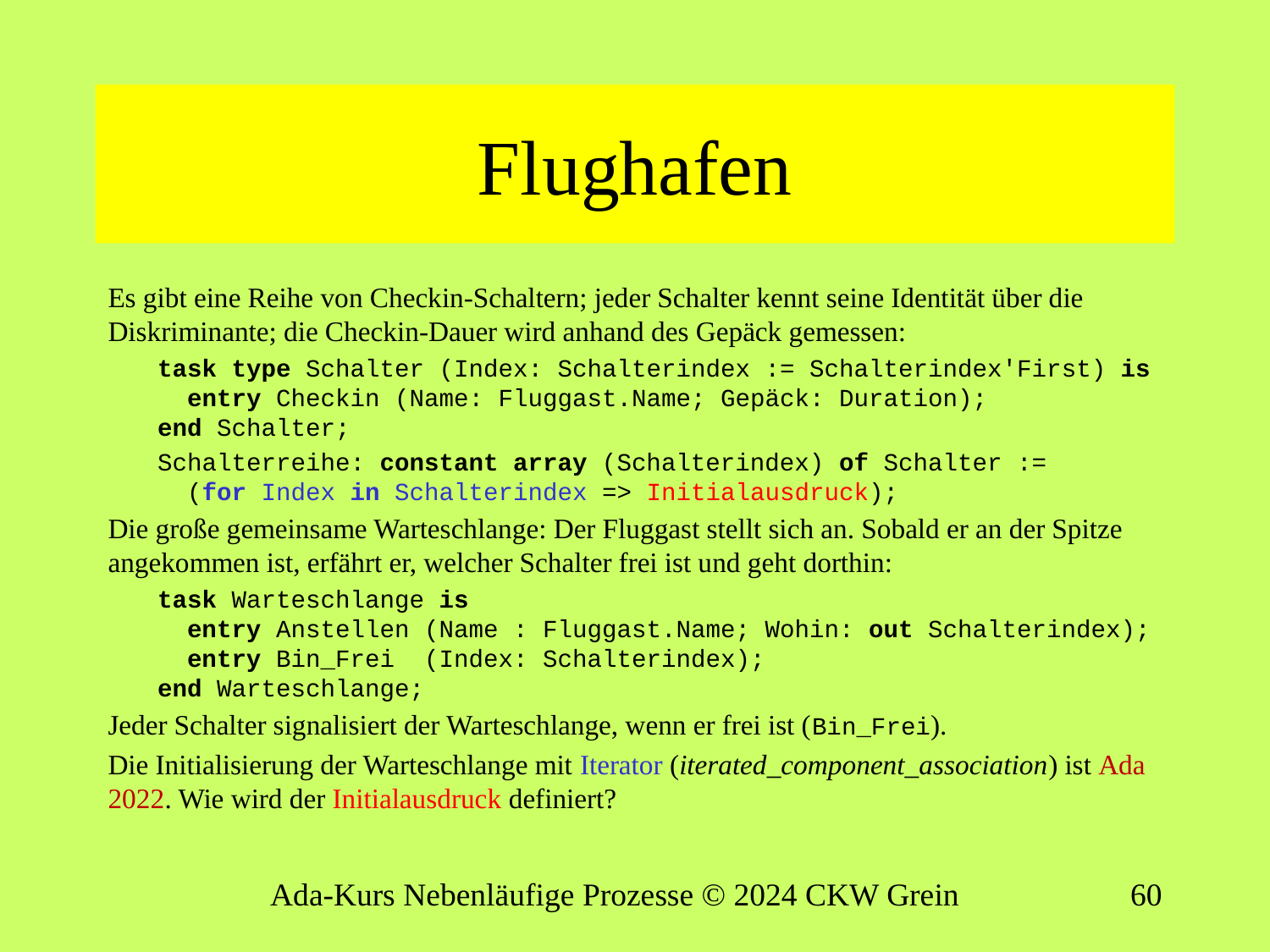

# Flughafen
Es gibt eine Reihe von Checkin-Schaltern; jeder Schalter kennt seine Identität über die Diskriminante; die Checkin-Dauer wird anhand des Gepäck gemessen:
task type Schalter (Index: Schalterindex := Schalterindex'First) is
  entry Checkin (Name: Fluggast.Name; Gepäck: Duration);
end Schalter;
Schalterreihe: constant array (Schalterindex) of Schalter :=
  (for Index in Schalterindex => Initialausdruck);
Die große gemeinsame Warteschlange: Der Fluggast stellt sich an. Sobald er an der Spitze angekommen ist, erfährt er, welcher Schalter frei ist und geht dorthin:
task Warteschlange is
  entry Anstellen (Name : Fluggast.Name; Wohin: out Schalterindex);
  entry Bin_Frei  (Index: Schalterindex);
end Warteschlange;
Jeder Schalter signalisiert der Warteschlange, wenn er frei ist (Bin_Frei).
Die Initialisierung der Warteschlange mit Iterator (iterated_component_association) ist Ada 2022. Wie wird der Initialausdruck definiert?
Ada-Kurs Nebenläufige Prozesse © 2024 CKW Grein
60